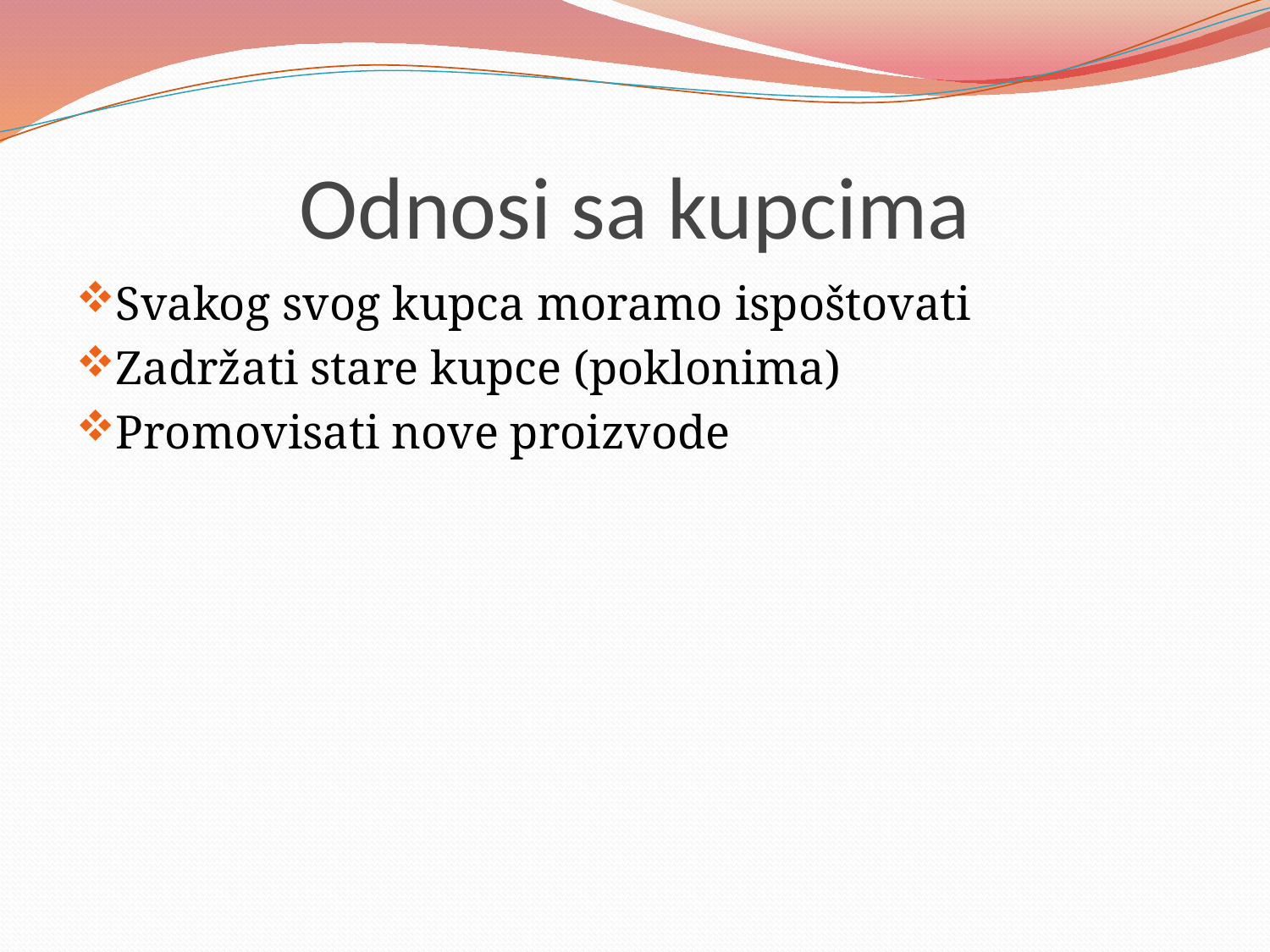

# Odnosi sa kupcima
Svakog svog kupca moramo ispoštovati
Zadržati stare kupce (poklonima)
Promovisati nove proizvode